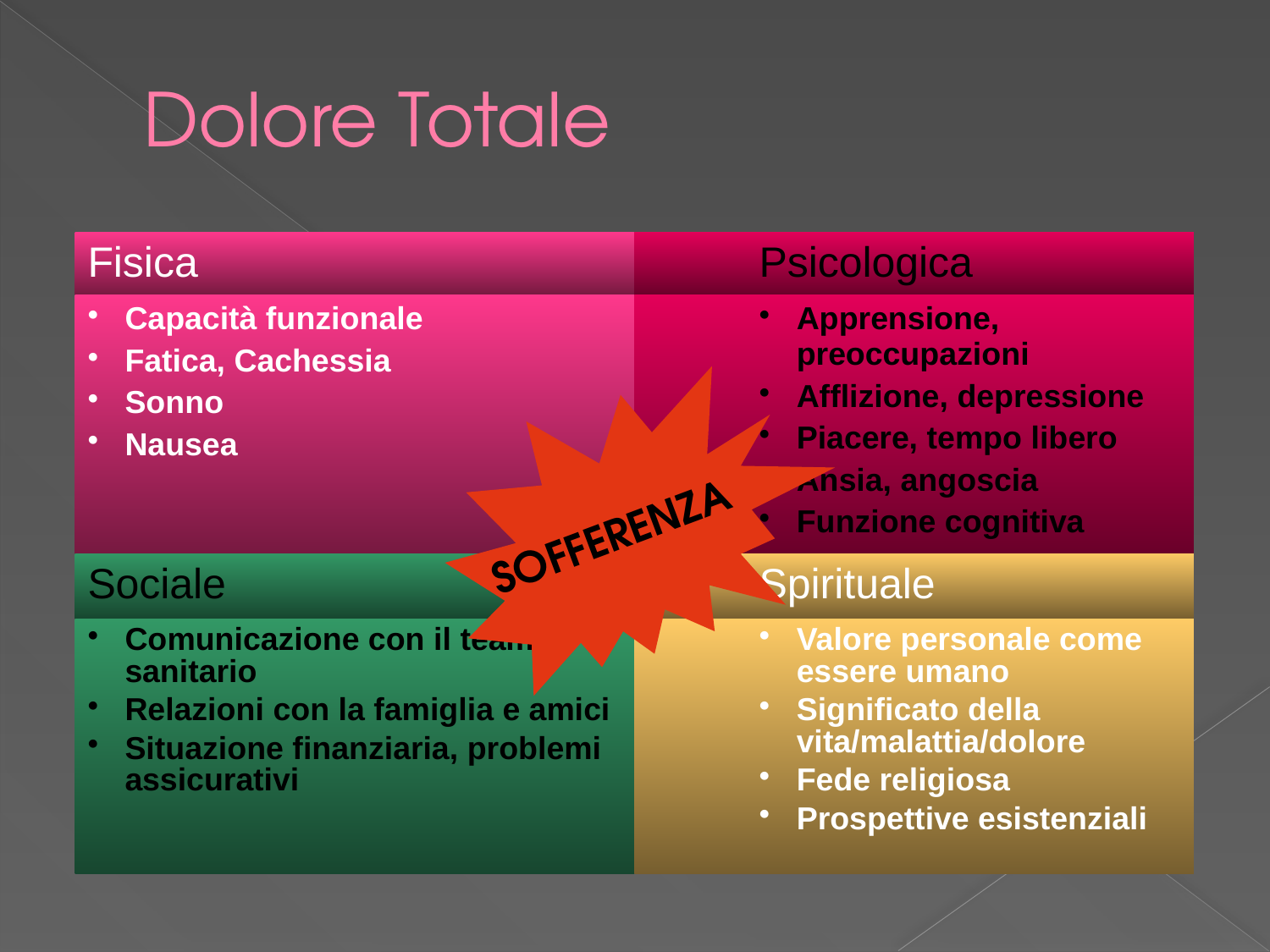

# Dolore Totale
| Fisica | Psicologica |
| --- | --- |
| Capacità funzionale Fatica, Cachessia Sonno Nausea | Apprensione, preoccupazioni Afflizione, depressione Piacere, tempo libero Ansia, angoscia Funzione cognitiva |
| Sociale | Spirituale |
| Comunicazione con il team sanitario Relazioni con la famiglia e amici Situazione finanziaria, problemi assicurativi | Valore personale come essere umano Significato della vita/malattia/dolore Fede religiosa Prospettive esistenziali |

SOFFERENZA